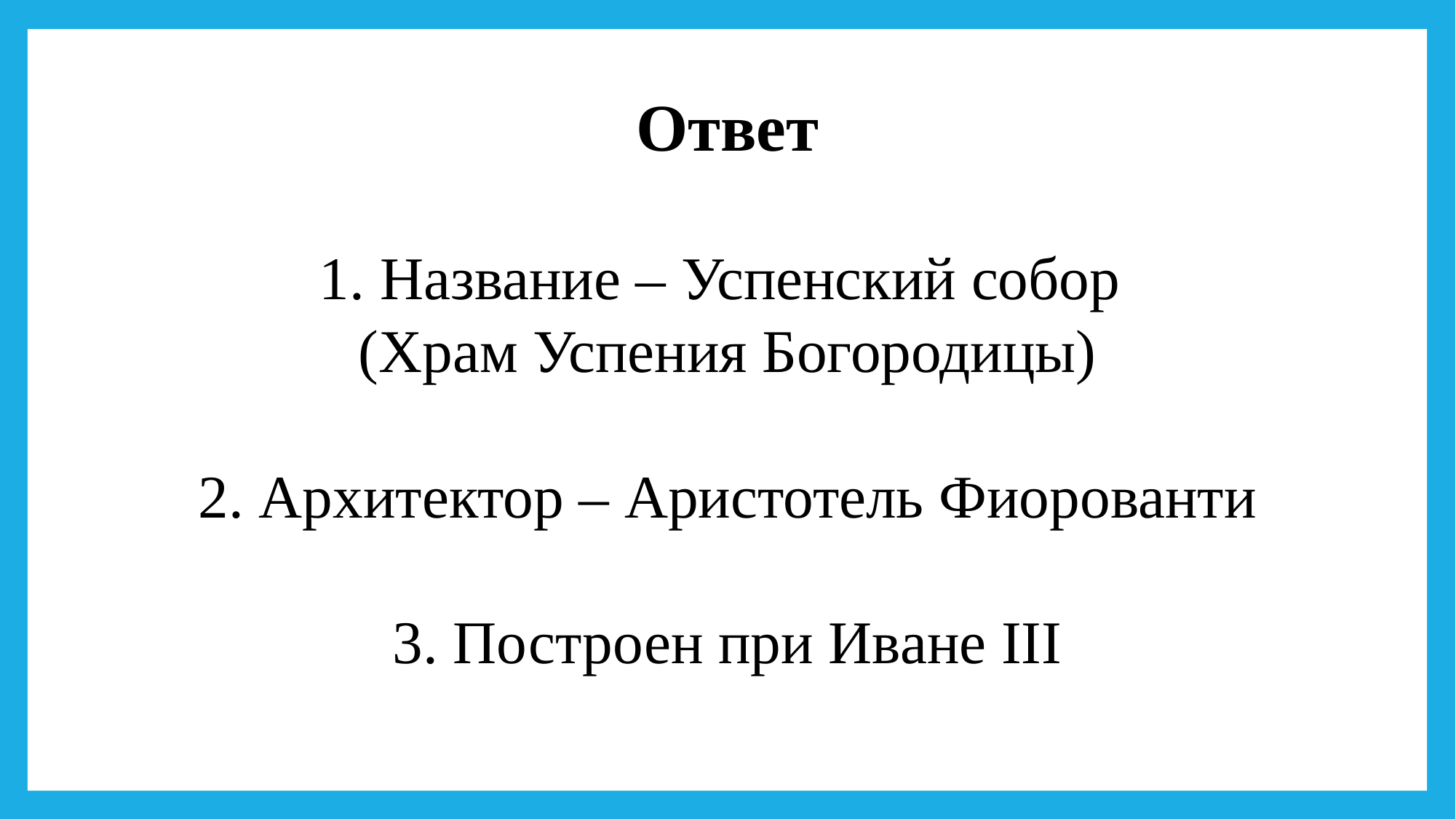

Ответ
1. Название – Успенский собор
(Храм Успения Богородицы)

2. Архитектор – Аристотель Фиорованти

3. Построен при Иване III